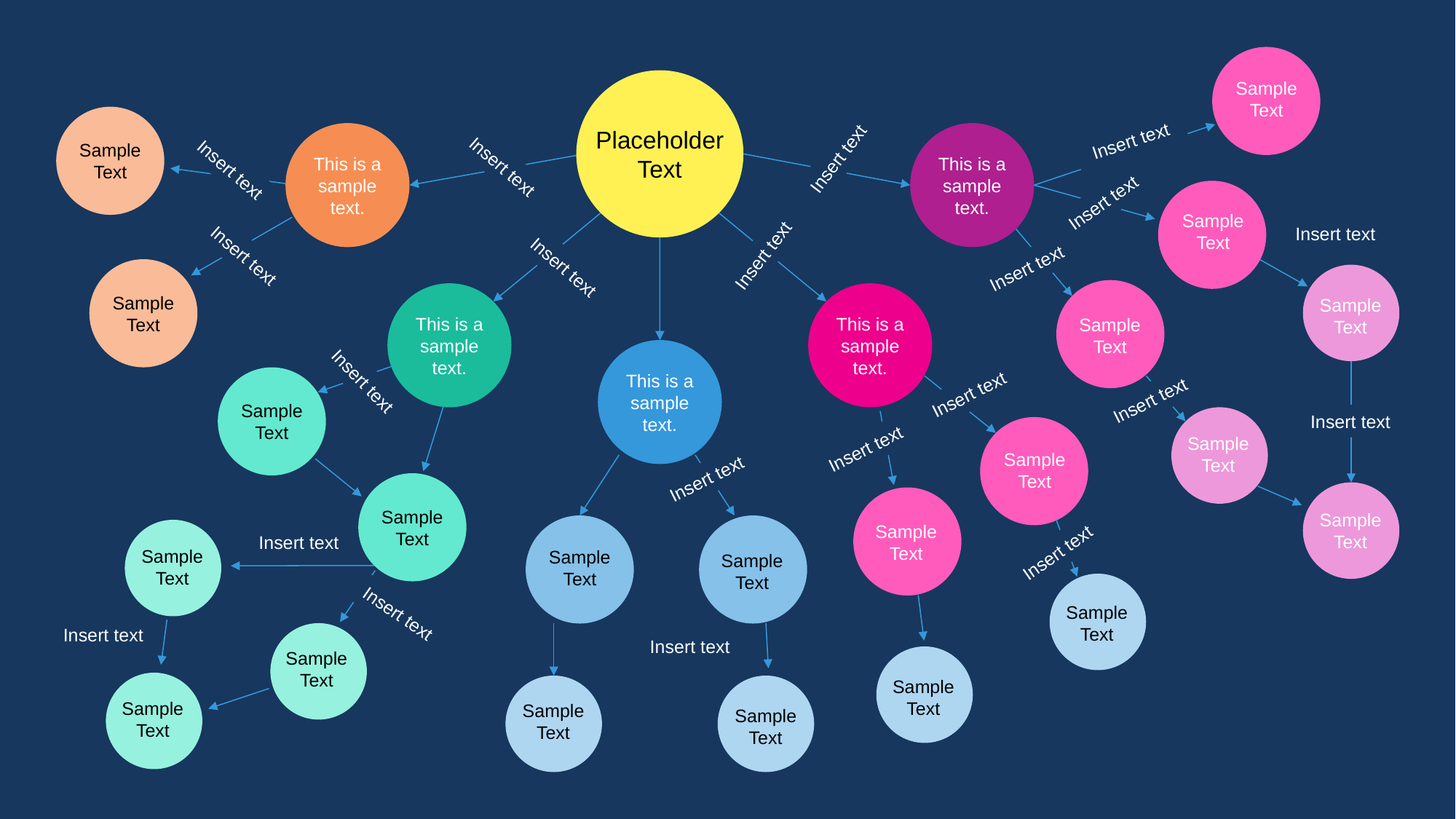

Sample Text

Placeholder Text

Insert text
Sample Text
Insert text
Insert text
Insert text
This is a sample text.
This is a sample text.

Insert text
Sample Text
Insert text
Insert text
Insert text
Insert text
Insert text

Sample Text

Sample Text
Sample Text
This is a sample text.
This is a sample text.

Insert text

This is a sample text.
Insert text
Insert text
Sample Text
Insert text

Sample Text
Insert text
Sample Text
Insert text

Sample Text
Sample Text
Sample Text

Insert text
Sample Text
Insert text
Sample Text
Sample Text

Sample Text
Insert text
Insert text

Insert text
Sample Text

Sample Text

Sample Text
Sample Text
Sample Text